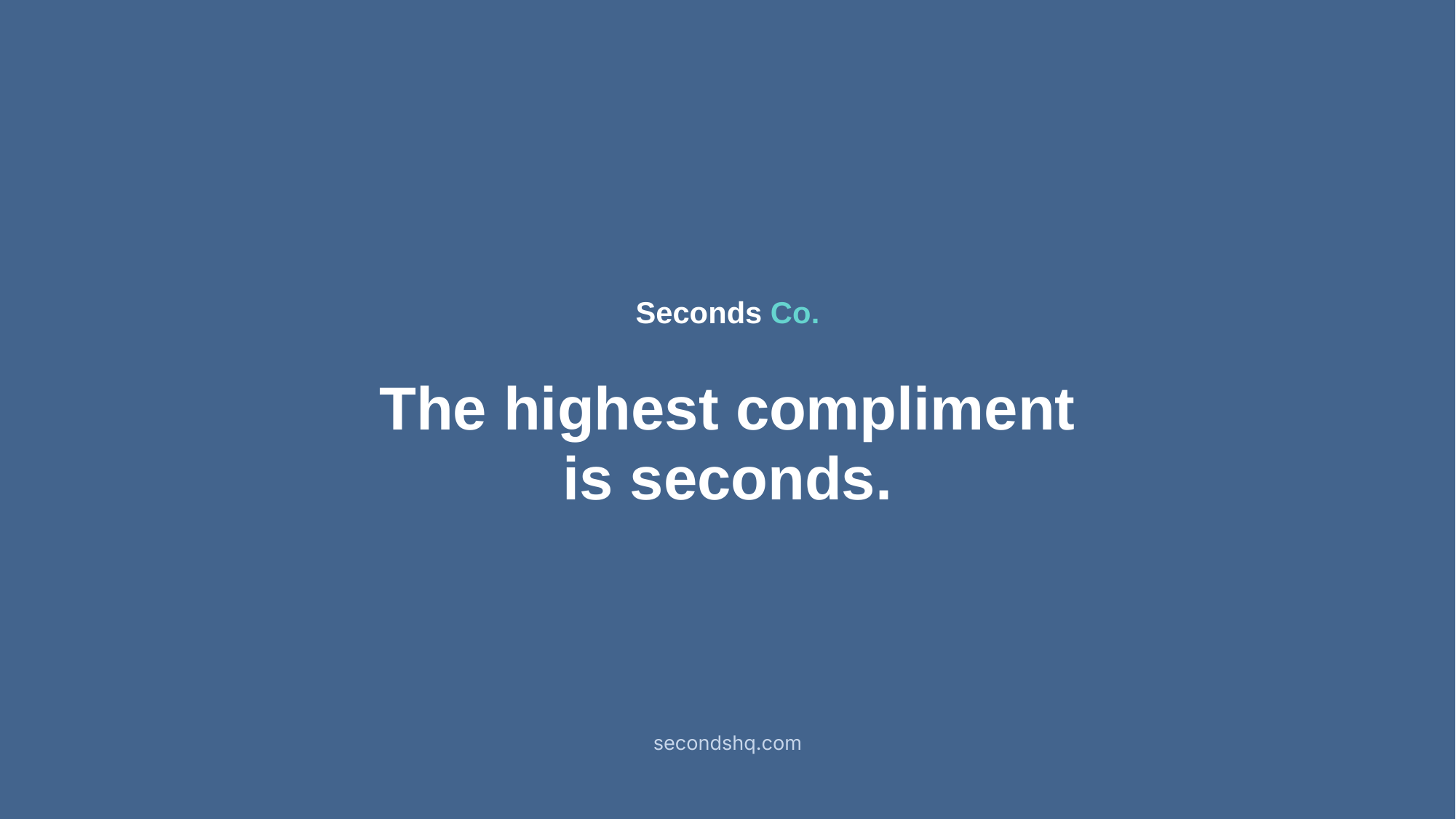

Seconds Co.
The highest compliment
is seconds.
secondshq.com